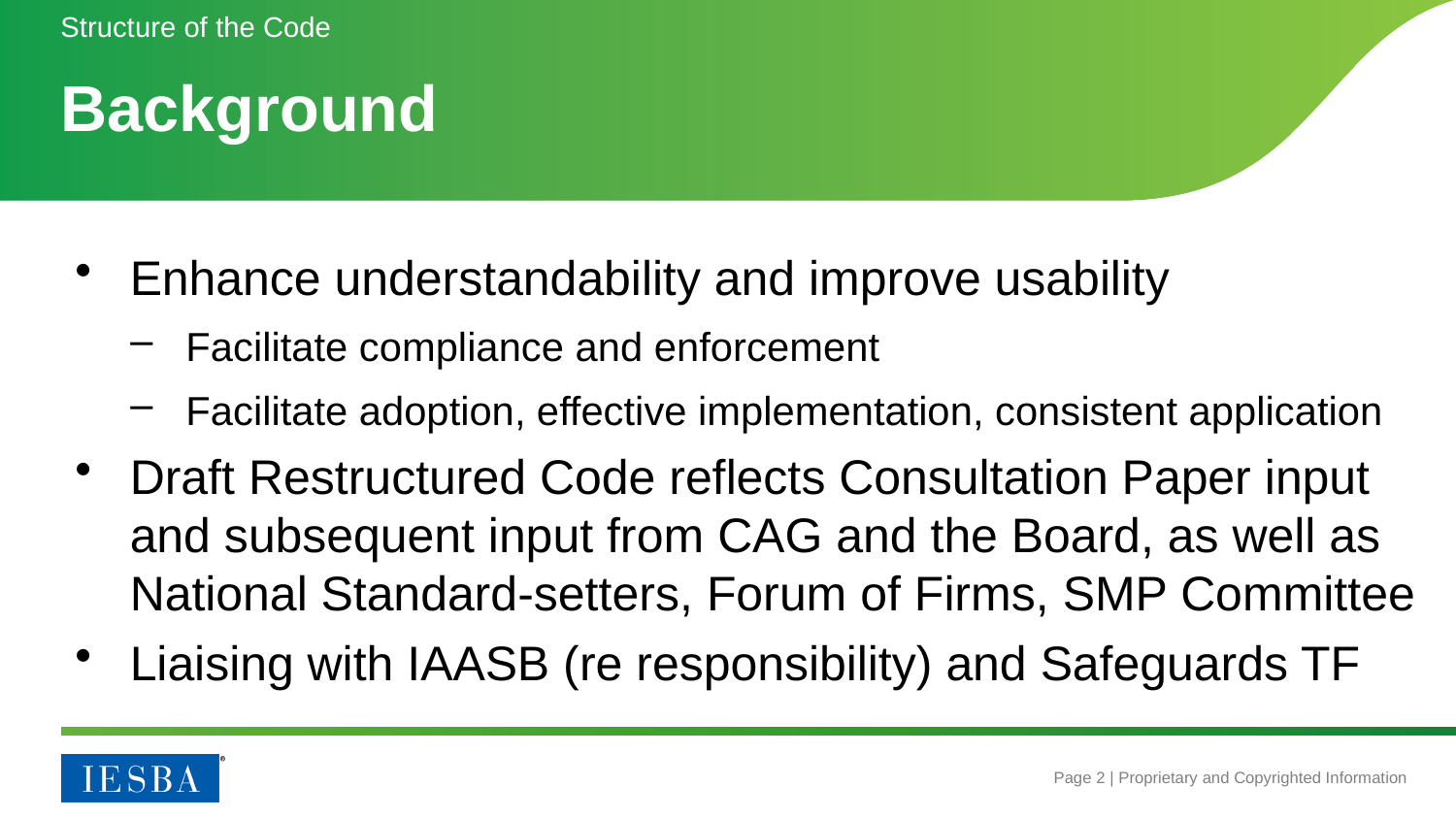

Structure of the Code
# Background
Enhance understandability and improve usability
Facilitate compliance and enforcement
Facilitate adoption, effective implementation, consistent application
Draft Restructured Code reflects Consultation Paper input and subsequent input from CAG and the Board, as well as National Standard-setters, Forum of Firms, SMP Committee
Liaising with IAASB (re responsibility) and Safeguards TF